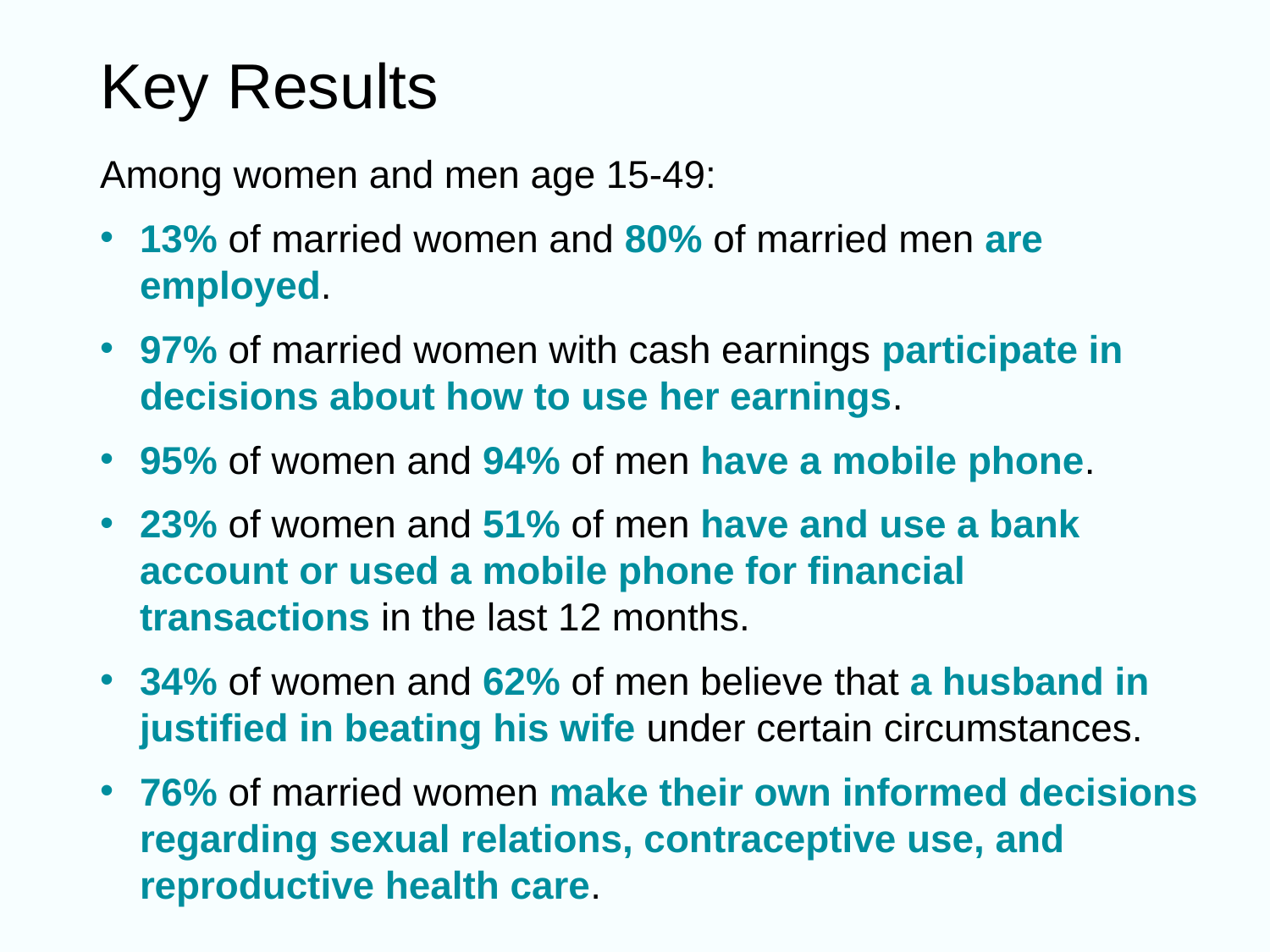

# Key Results
Among women and men age 15-49:
13% of married women and 80% of married men are employed.
97% of married women with cash earnings participate in decisions about how to use her earnings.
95% of women and 94% of men have a mobile phone.
23% of women and 51% of men have and use a bank account or used a mobile phone for financial transactions in the last 12 months.
34% of women and 62% of men believe that a husband in justified in beating his wife under certain circumstances.
76% of married women make their own informed decisions regarding sexual relations, contraceptive use, and reproductive health care.